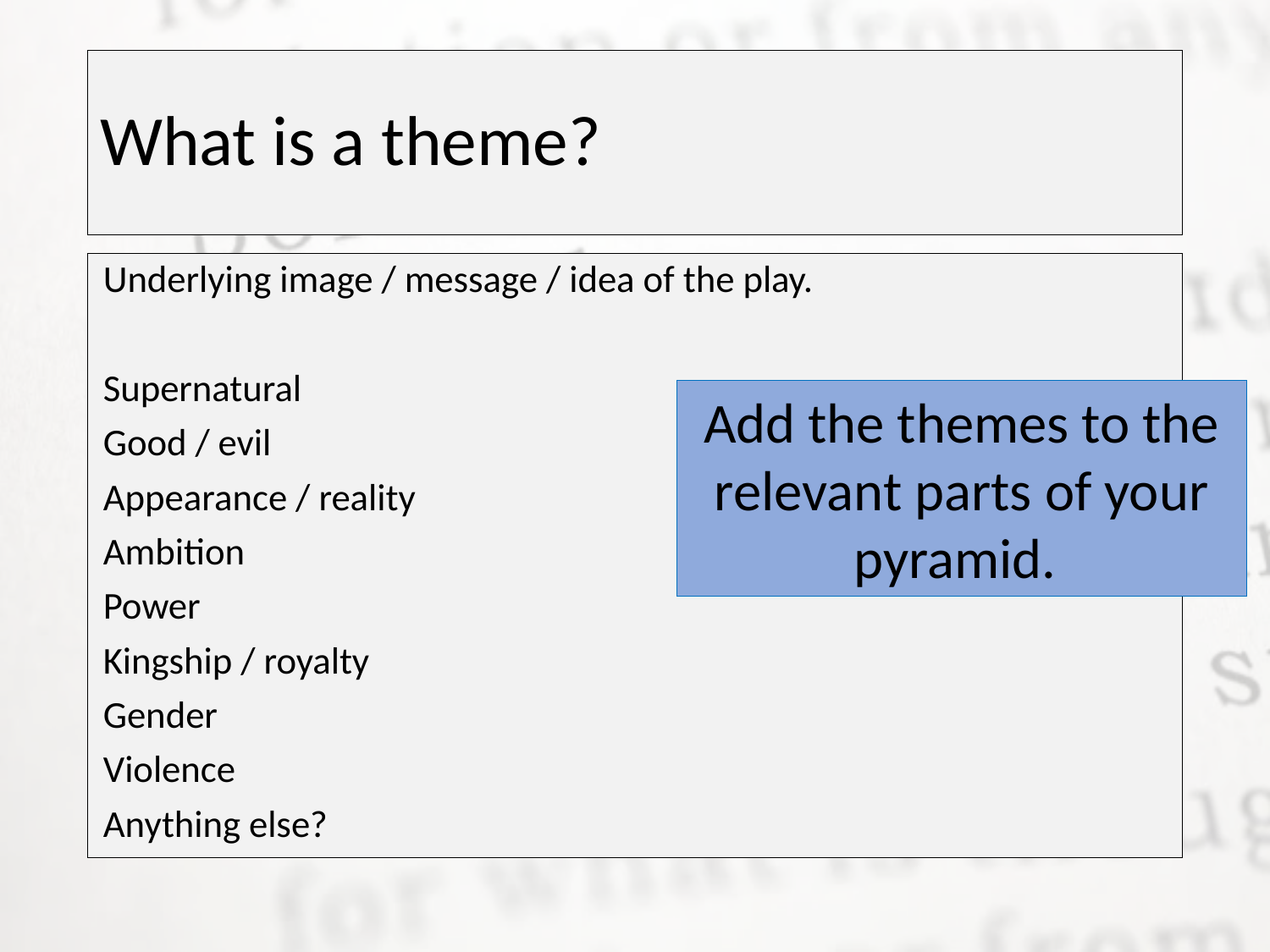

# What is a theme?
Underlying image / message / idea of the play.

Supernatural
Good / evil
Appearance / reality
Ambition
Power
Kingship / royalty
Gender
Violence
Anything else?

Add the themes to the relevant parts of your pyramid.